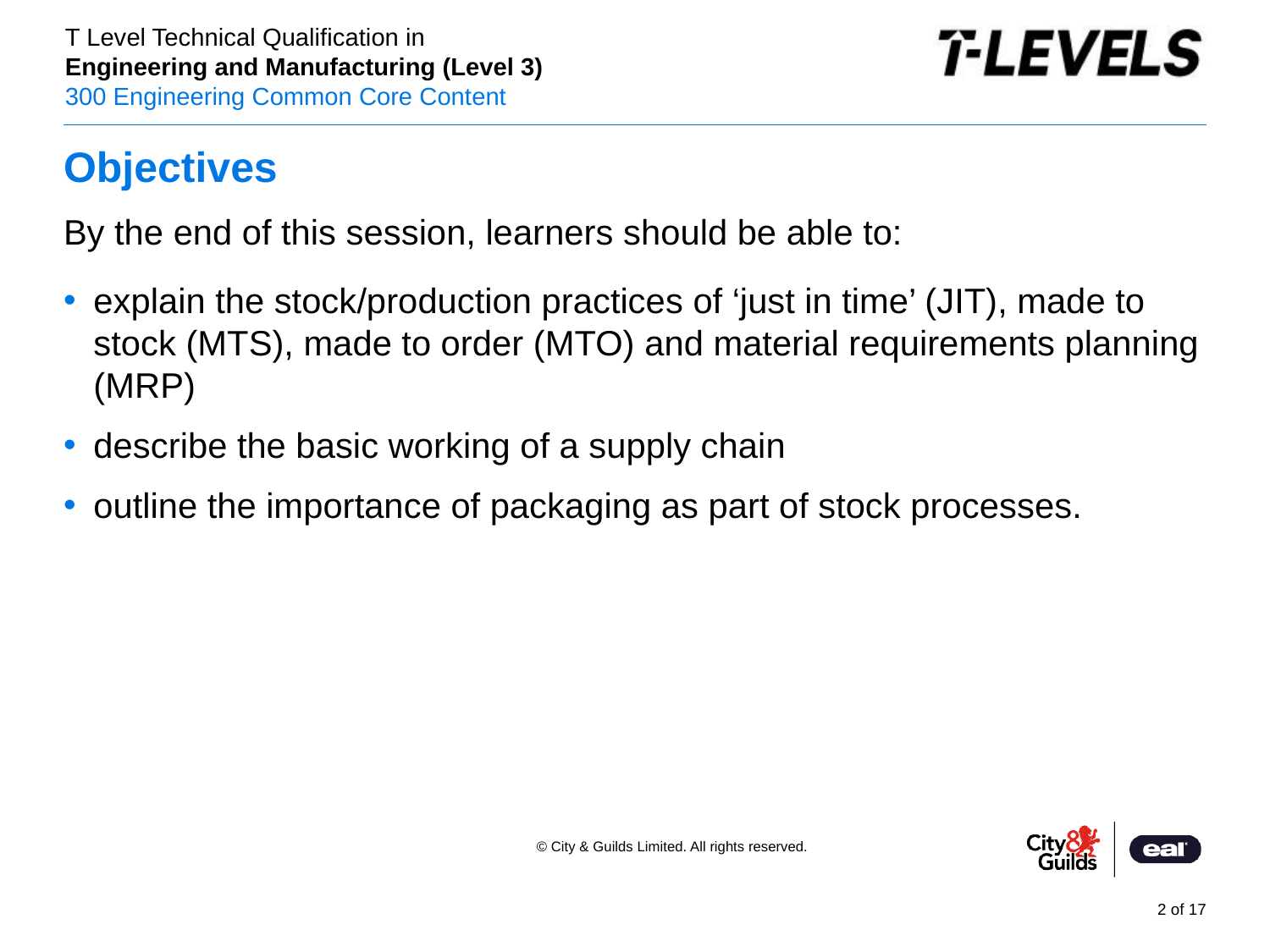

# Objectives
By the end of this session, learners should be able to:
explain the stock/production practices of ‘just in time’ (JIT), made to stock (MTS), made to order (MTO) and material requirements planning (MRP)
describe the basic working of a supply chain
outline the importance of packaging as part of stock processes.